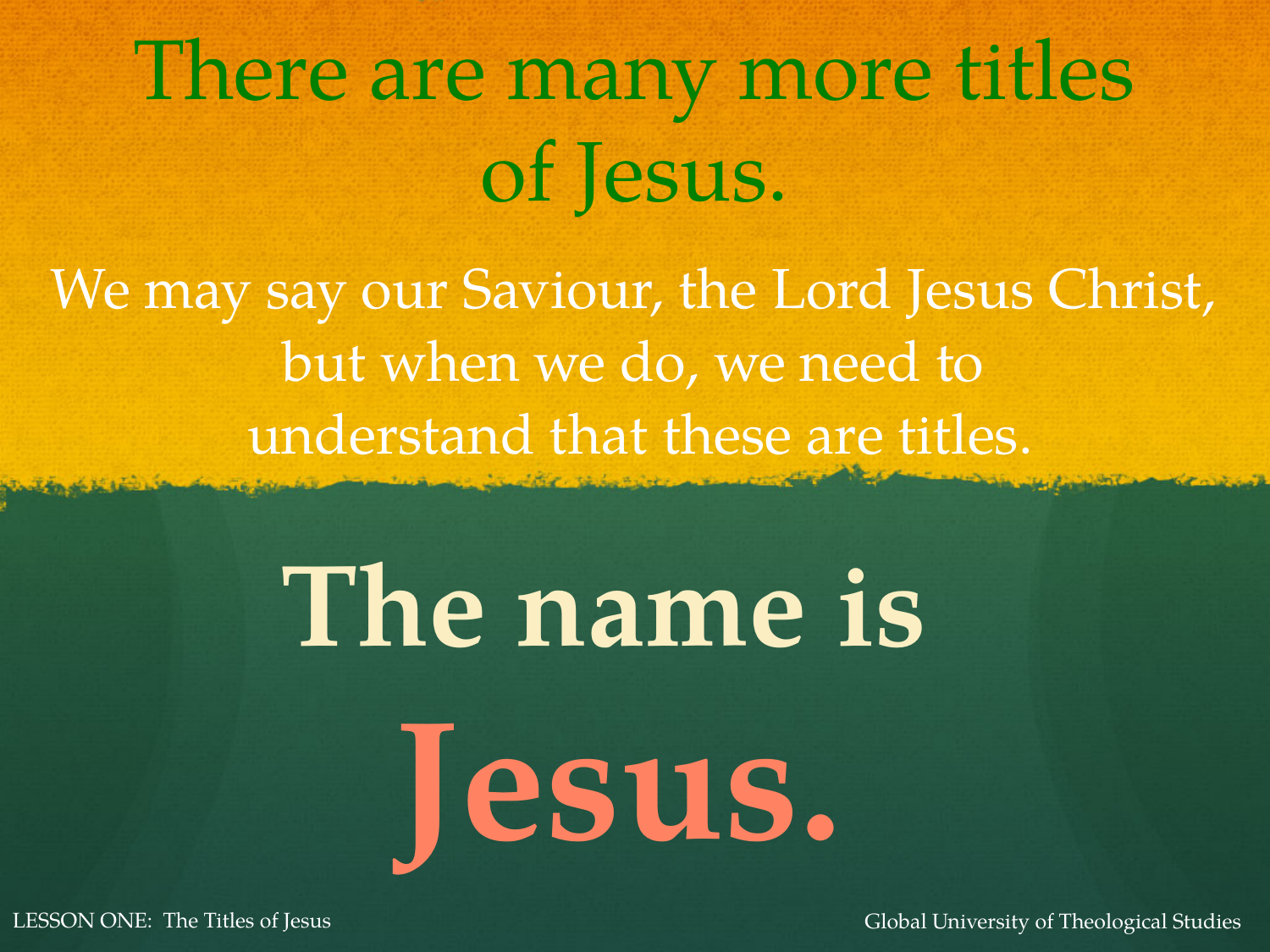

# There are many more titles of Jesus.
We may say our Saviour, the Lord Jesus Christ,
but when we do, we need to
understand that these are titles.
The name is
Jesus.

Global University of Theological Studies
LESSON ONE:  The Titles of Jesus